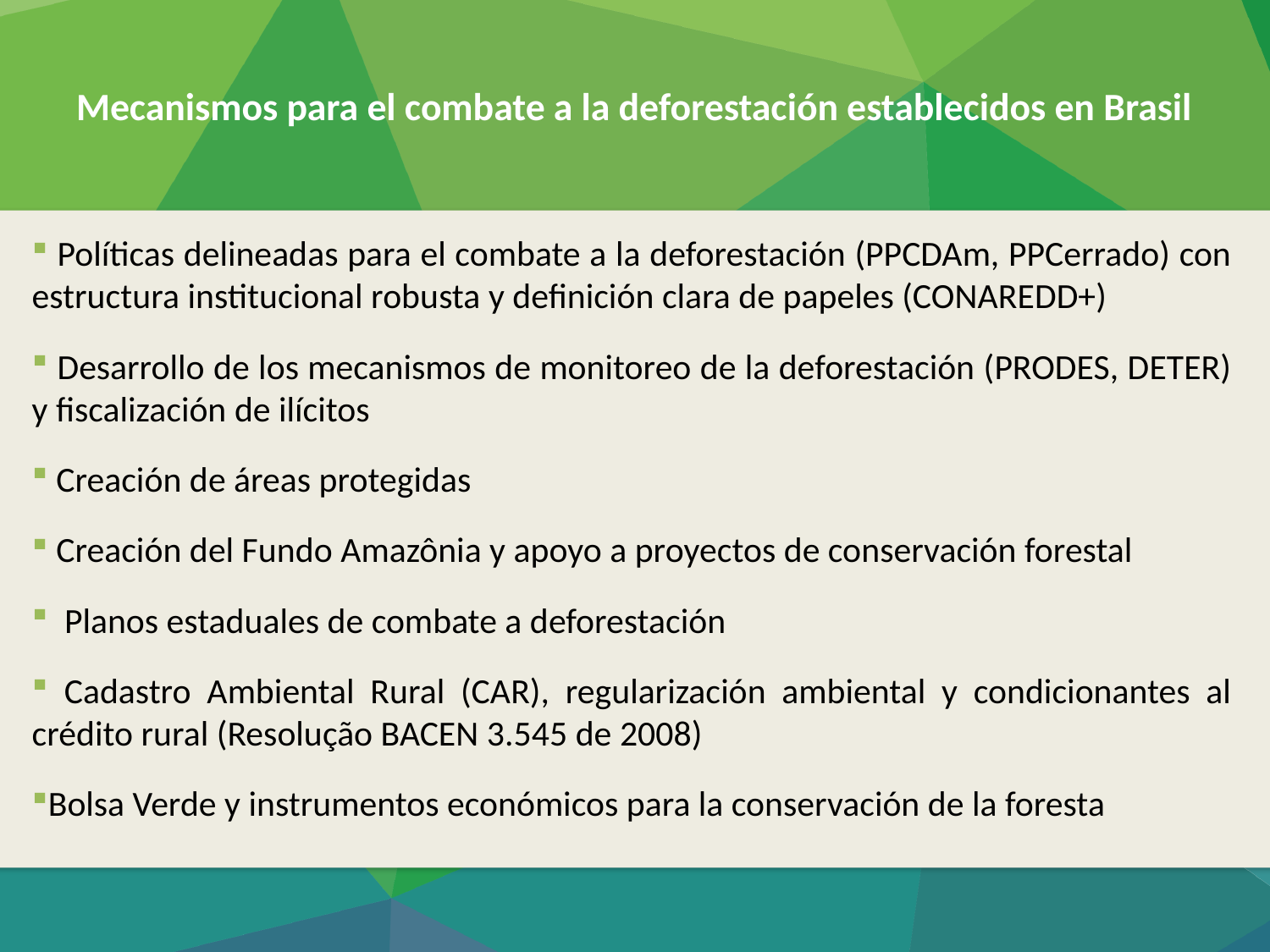

# Mecanismos para el combate a la deforestación establecidos en Brasil

 Políticas delineadas para el combate a la deforestación (PPCDAm, PPCerrado) con estructura institucional robusta y definición clara de papeles (CONAREDD+)
 Desarrollo de los mecanismos de monitoreo de la deforestación (PRODES, DETER) y fiscalización de ilícitos
 Creación de áreas protegidas
 Creación del Fundo Amazônia y apoyo a proyectos de conservación forestal
  Planos estaduales de combate a deforestación
 Cadastro Ambiental Rural (CAR), regularización ambiental y condicionantes al crédito rural (Resolução BACEN 3.545 de 2008)
Bolsa Verde y instrumentos económicos para la conservación de la foresta